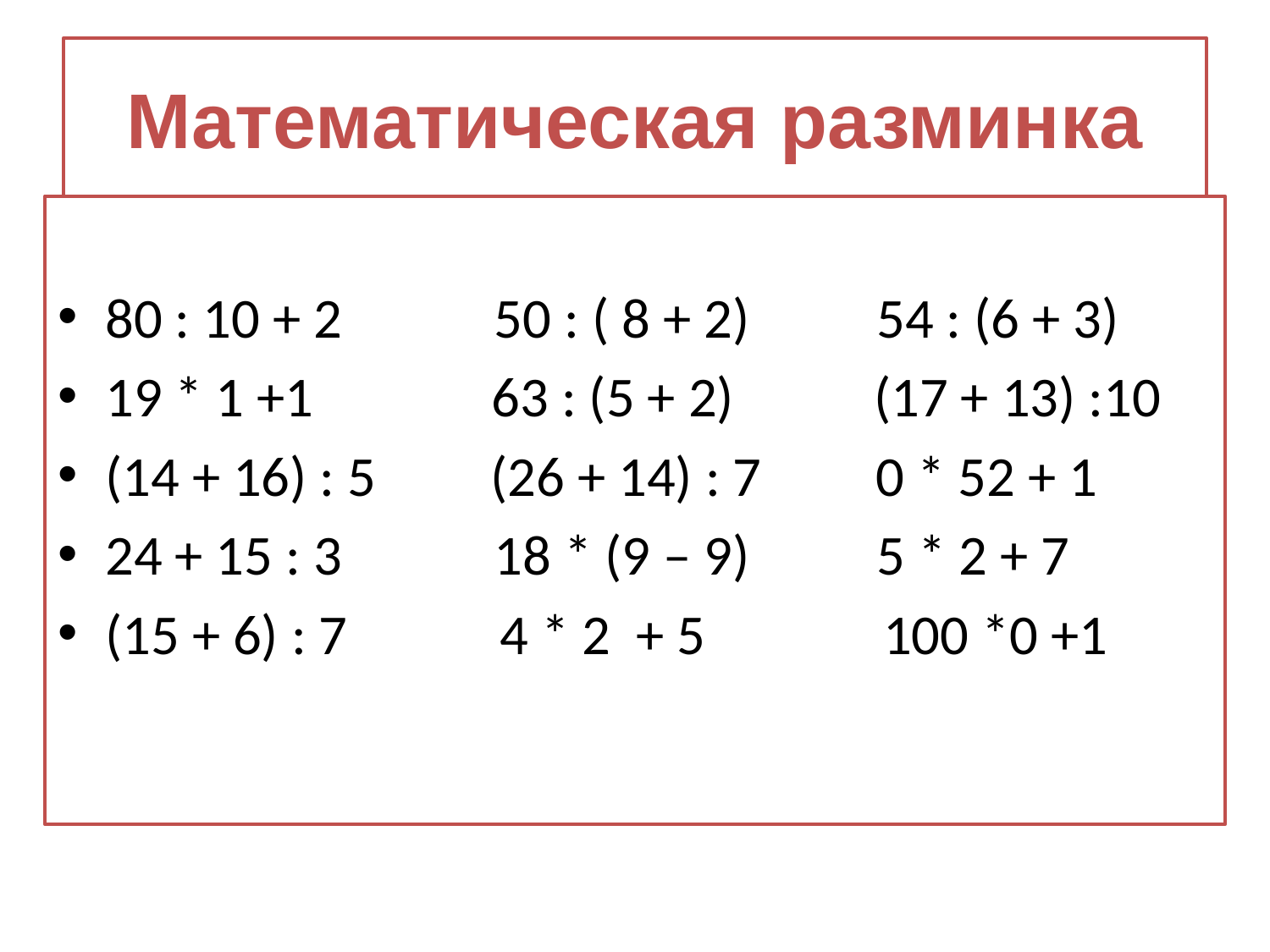

# Математическая разминка

80 : 10 + 2            50 : ( 8 + 2)          54 : (6 + 3)
19 * 1 +1              63 : (5 + 2)           (17 + 13) :10
(14 + 16) : 5         (26 + 14) : 7         0 * 52 + 1
24 + 15 : 3            18 * (9 – 9)          5 * 2 + 7
(15 + 6) : 7            4 * 2  + 5              100 *0 +1